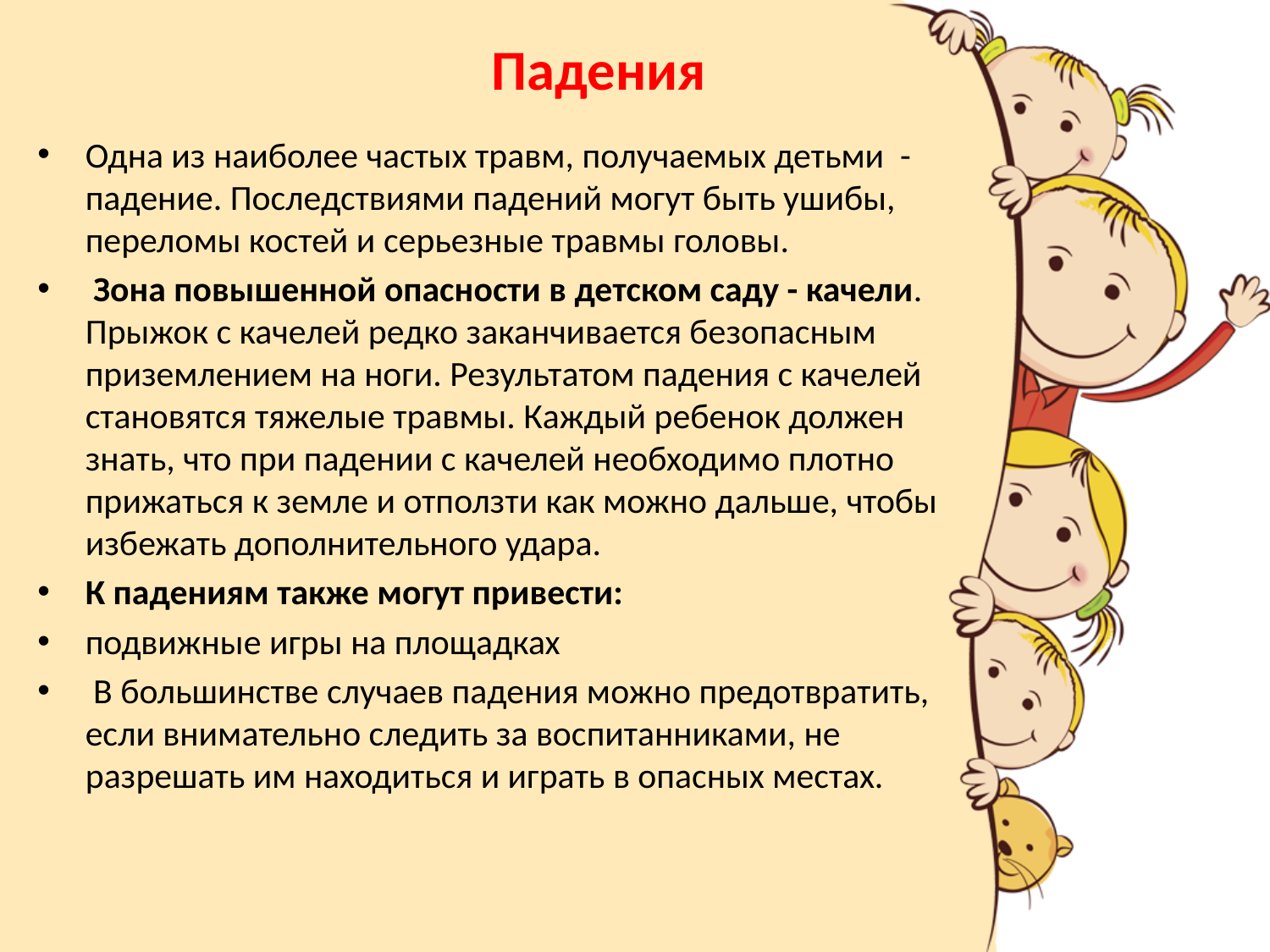

# Падения
Одна из наиболее частых травм, получаемых детьми  - падение. Последствиями падений могут быть ушибы, переломы костей и серьезные травмы головы.
 Зона повышенной опасности в детском саду - качели. Прыжок с качелей редко заканчивается безопасным приземлением на ноги. Результатом падения с качелей становятся тяжелые травмы. Каждый ребенок должен знать, что при падении с качелей необходимо плотно прижаться к земле и отползти как можно дальше, чтобы избежать дополнительного удара.
К падениям также могут привести:
подвижные игры на площадках
 В большинстве случаев падения можно предотвратить, если внимательно следить за воспитанниками, не разрешать им находиться и играть в опасных местах.